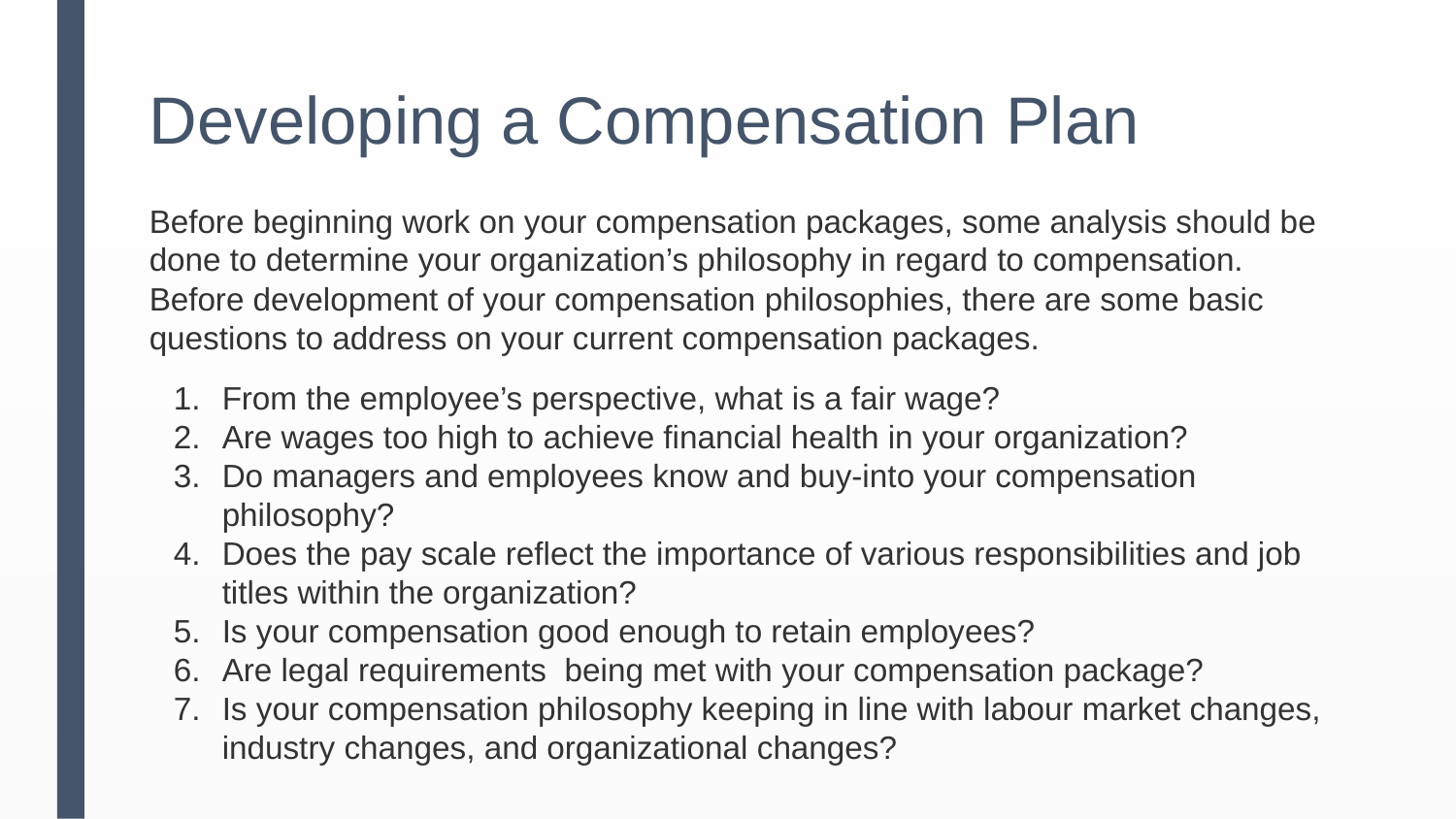

# Developing a Compensation Plan
Before beginning work on your compensation packages, some analysis should be done to determine your organization’s philosophy in regard to compensation. Before development of your compensation philosophies, there are some basic questions to address on your current compensation packages.
From the employee’s perspective, what is a fair wage?
Are wages too high to achieve financial health in your organization?
Do managers and employees know and buy-into your compensation philosophy?
Does the pay scale reflect the importance of various responsibilities and job titles within the organization?
Is your compensation good enough to retain employees?
Are legal requirements  being met with your compensation package?
Is your compensation philosophy keeping in line with labour market changes, industry changes, and organizational changes?